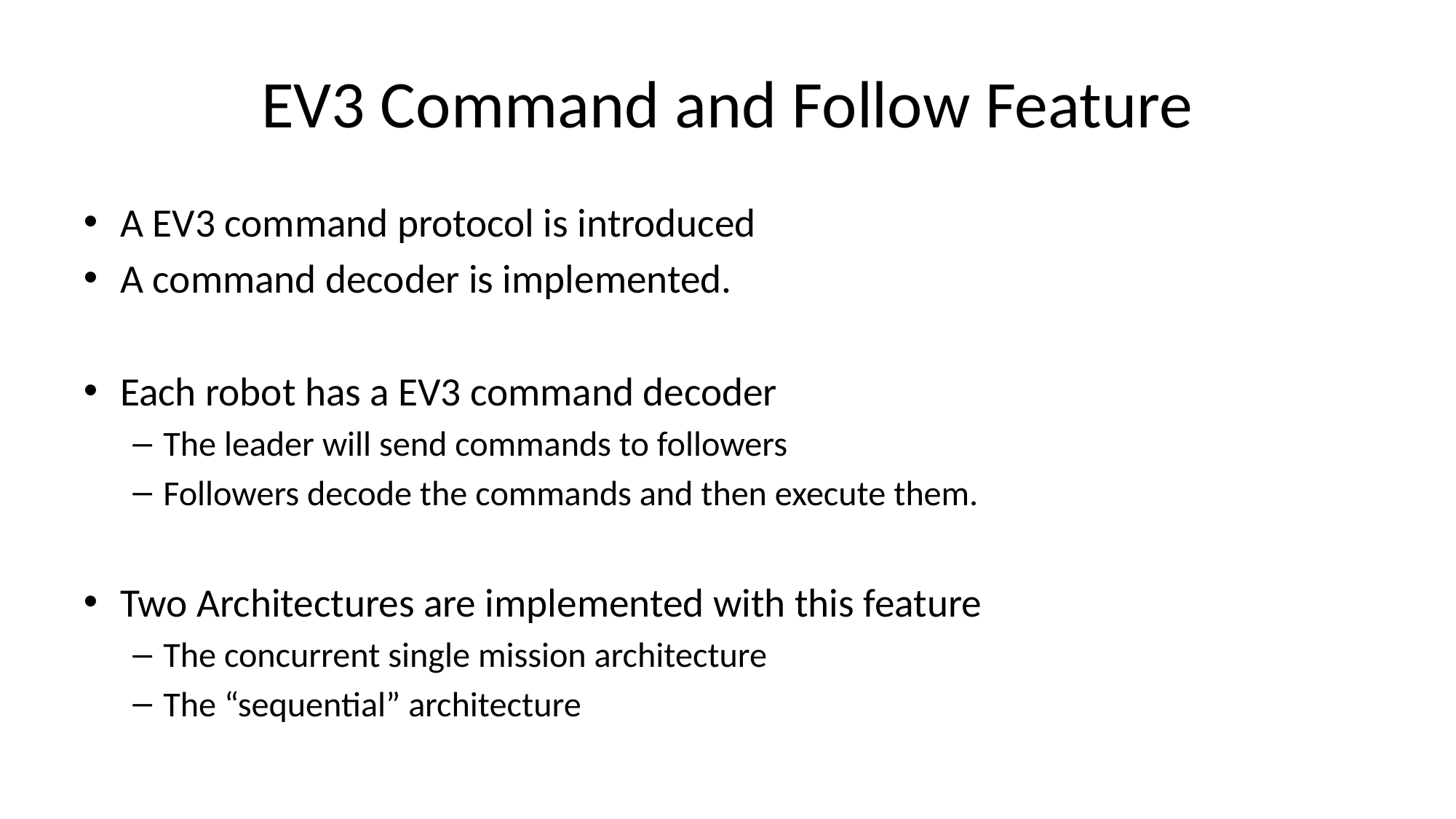

# EV3 Command and Follow Feature
A EV3 command protocol is introduced
A command decoder is implemented.

Each robot has a EV3 command decoder
The leader will send commands to followers
Followers decode the commands and then execute them.

Two Architectures are implemented with this feature
The concurrent single mission architecture
The “sequential” architecture